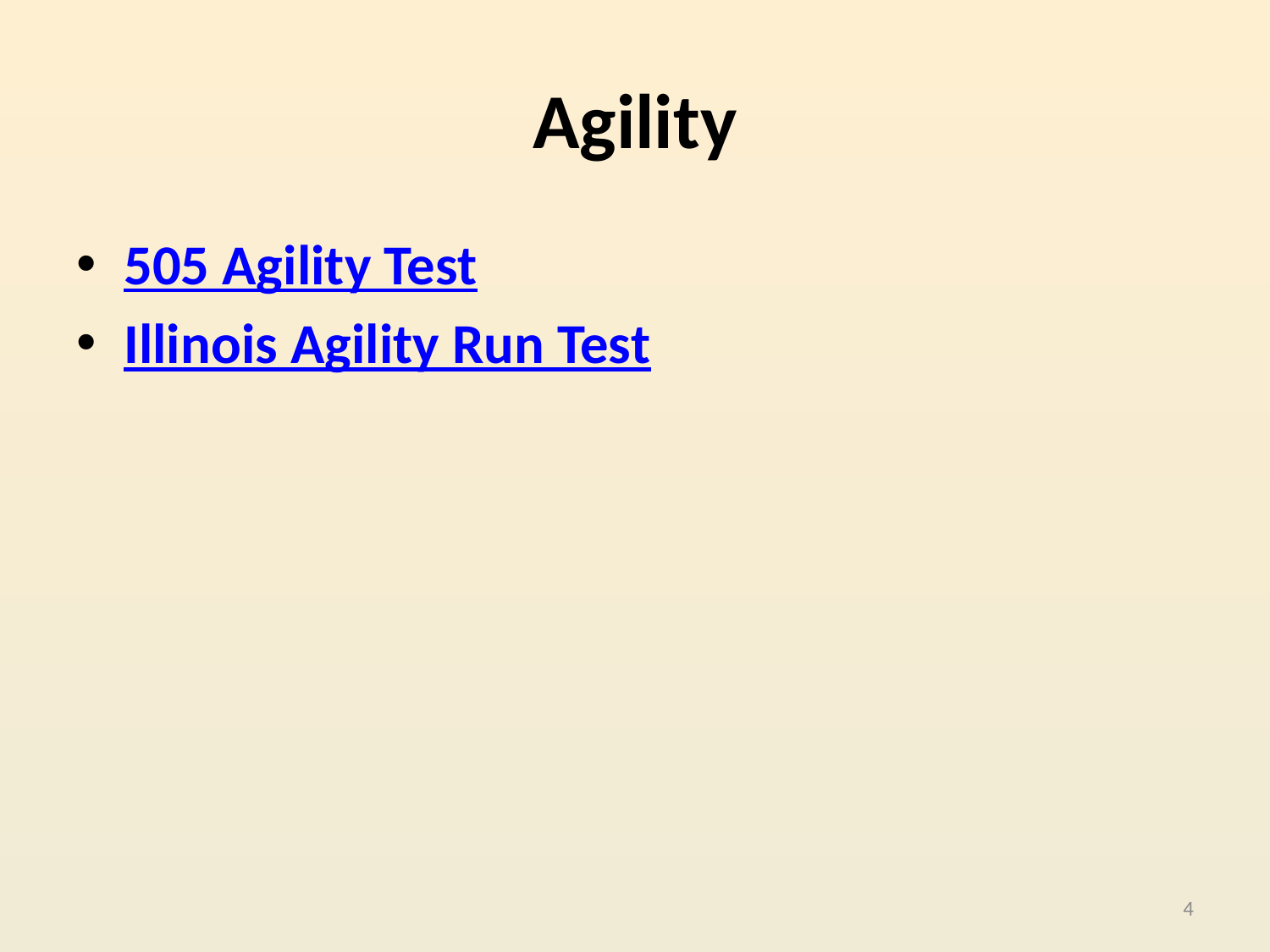

# Agility
505 Agility Test
Illinois Agility Run Test

4